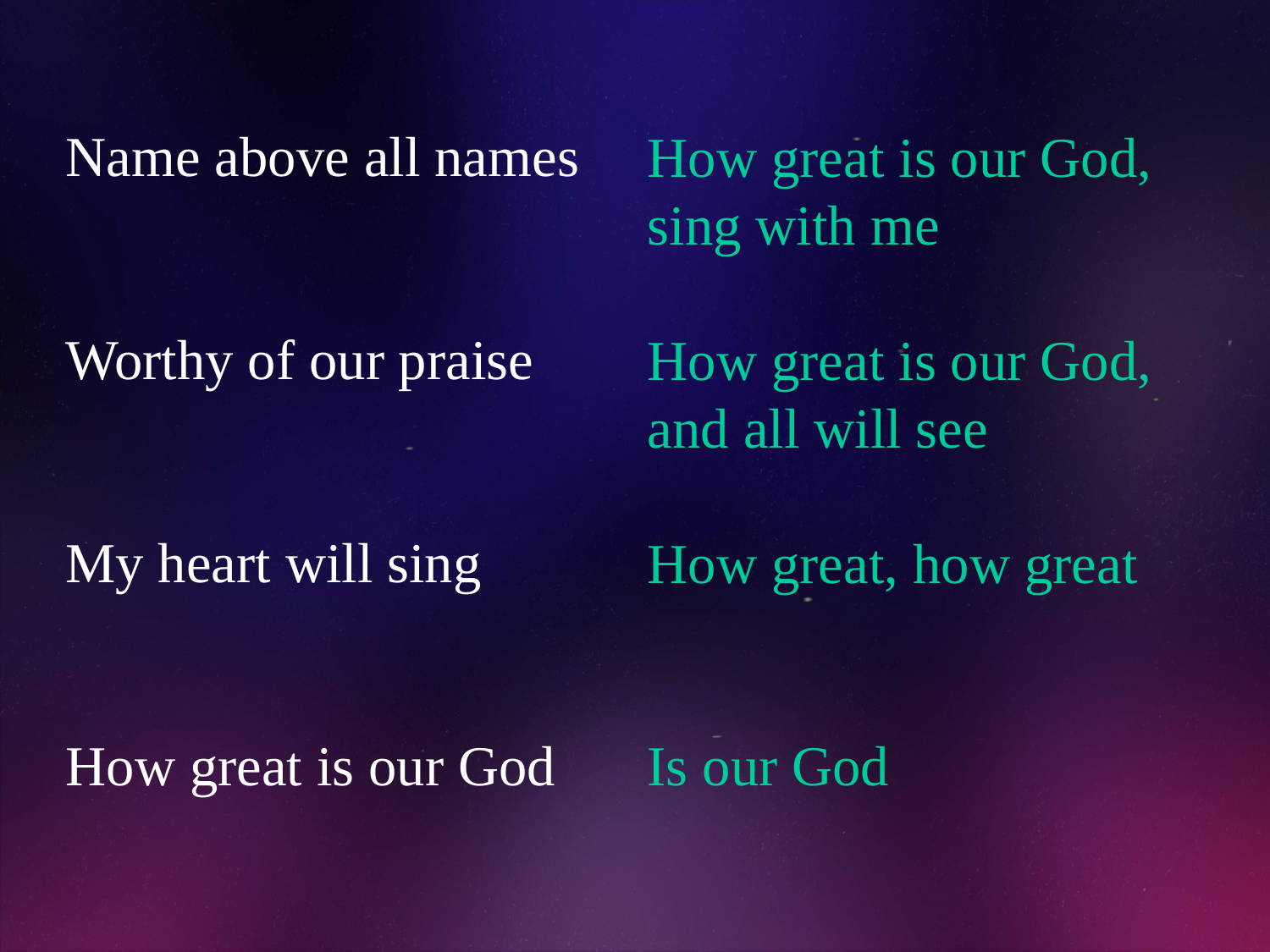

How great is our God,
sing with me
How great is our God,
and all will see
How great, how great
Is our God
# Name above all names Worthy of our praise My heart will sing How great is our God